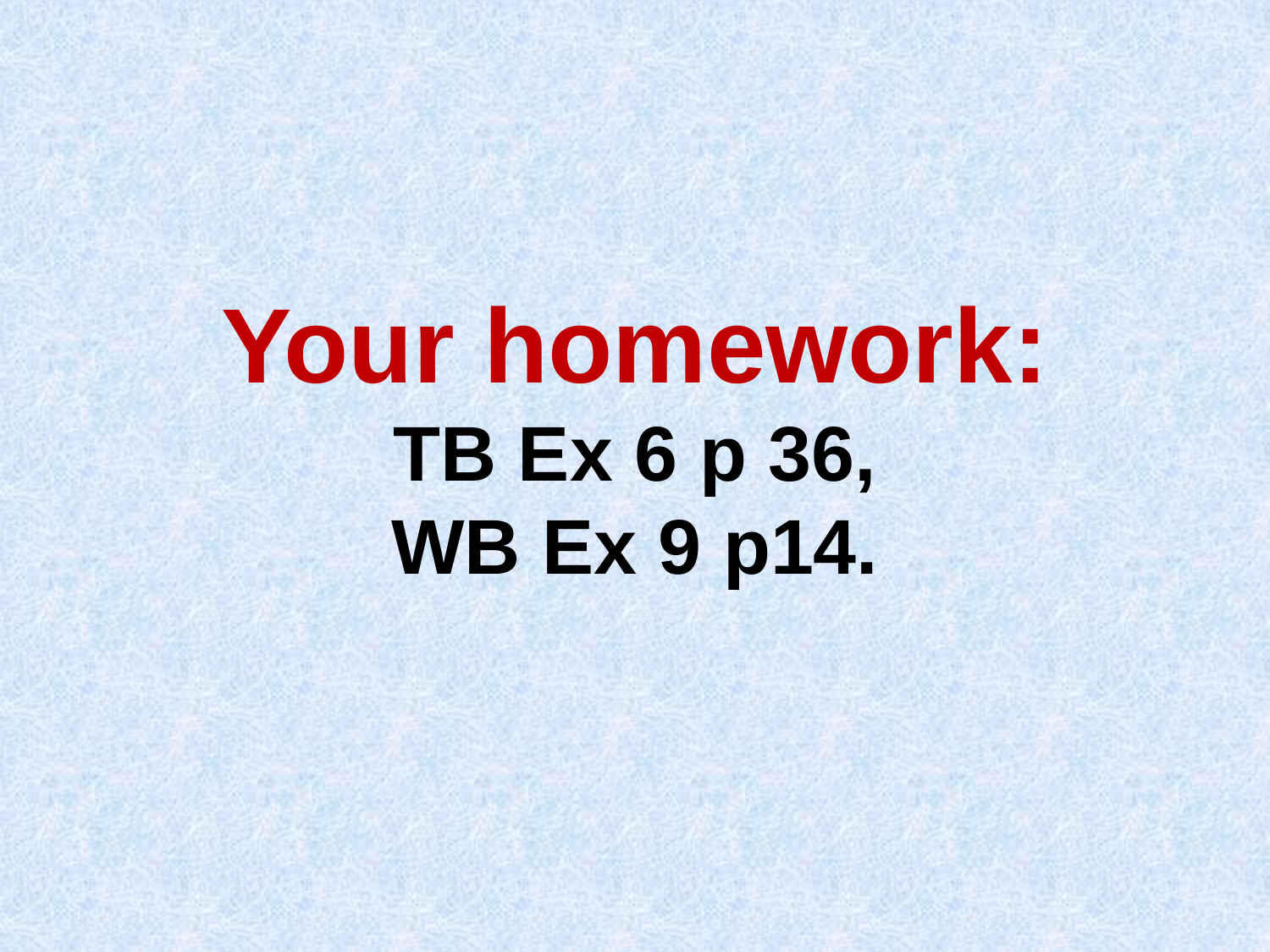

# Your homework: TB Ex 6 p 36, WB Ex 9 p14.